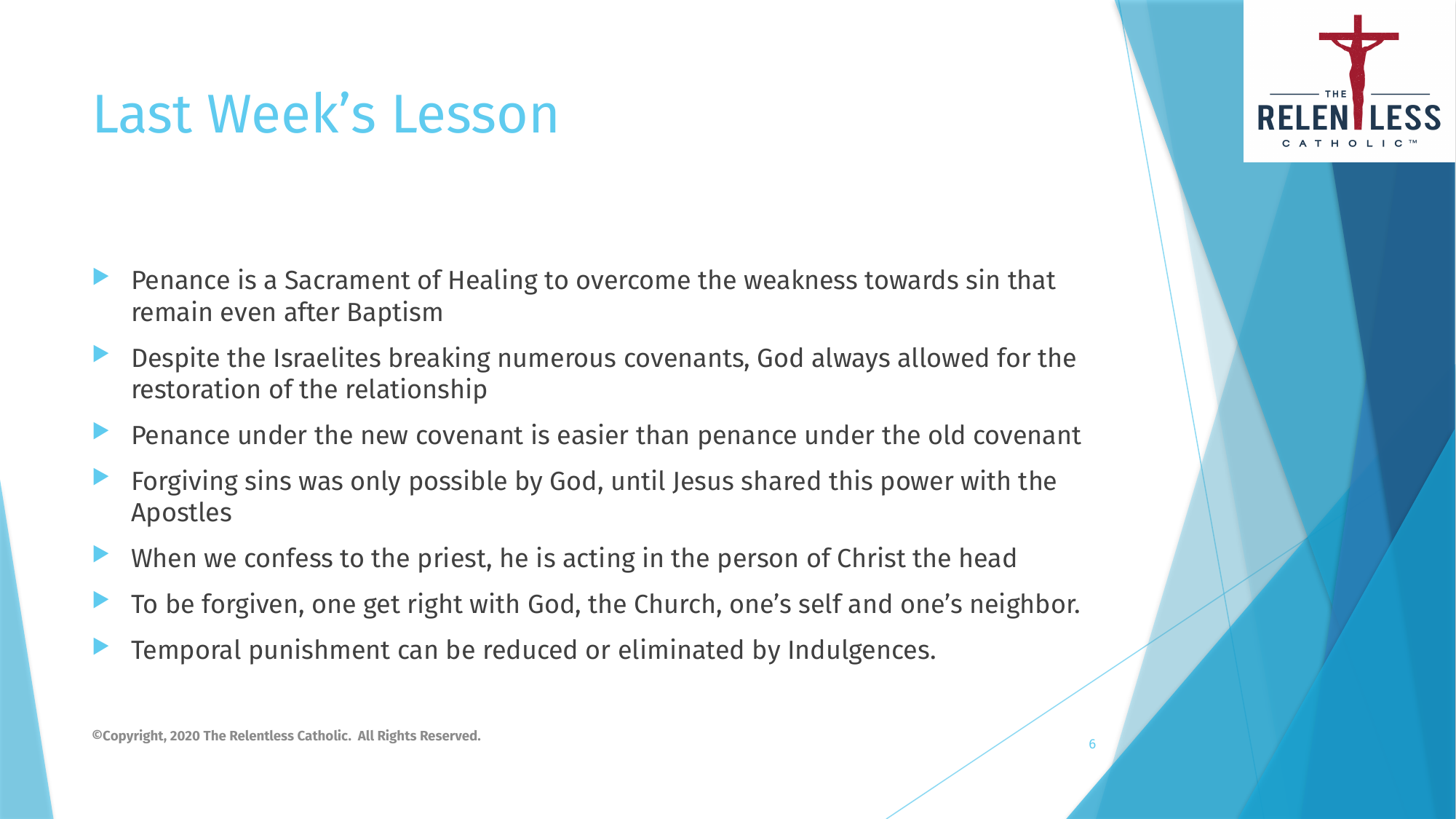

# Last Week’s Lesson
Penance is a Sacrament of Healing to overcome the weakness towards sin that remain even after Baptism
Despite the Israelites breaking numerous covenants, God always allowed for the restoration of the relationship
Penance under the new covenant is easier than penance under the old covenant
Forgiving sins was only possible by God, until Jesus shared this power with the Apostles
When we confess to the priest, he is acting in the person of Christ the head
To be forgiven, one get right with God, the Church, one’s self and one’s neighbor.
Temporal punishment can be reduced or eliminated by Indulgences.
©Copyright, 2020 The Relentless Catholic.  All Rights Reserved.

6